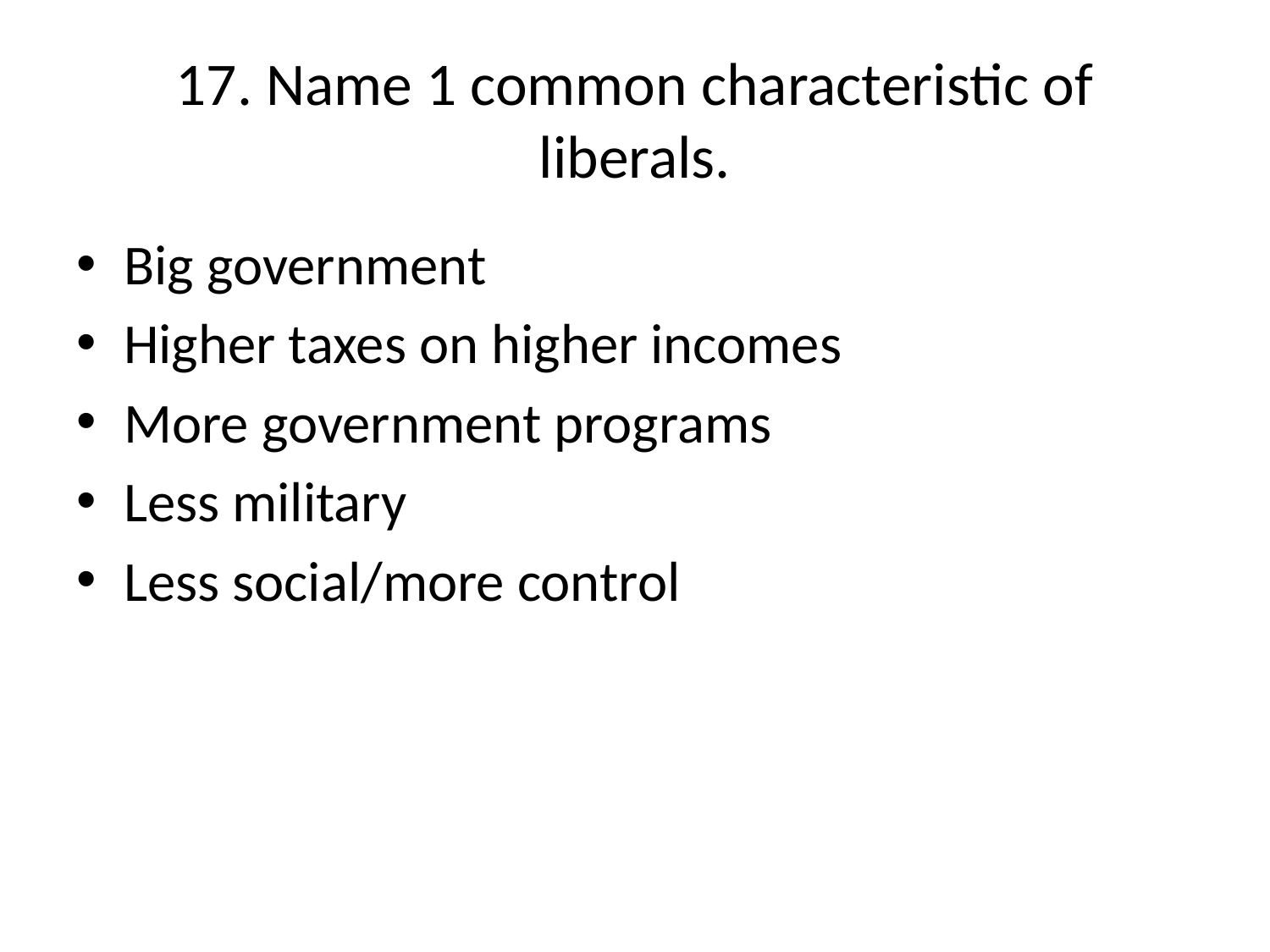

# 17. Name 1 common characteristic of liberals.
Big government
Higher taxes on higher incomes
More government programs
Less military
Less social/more control